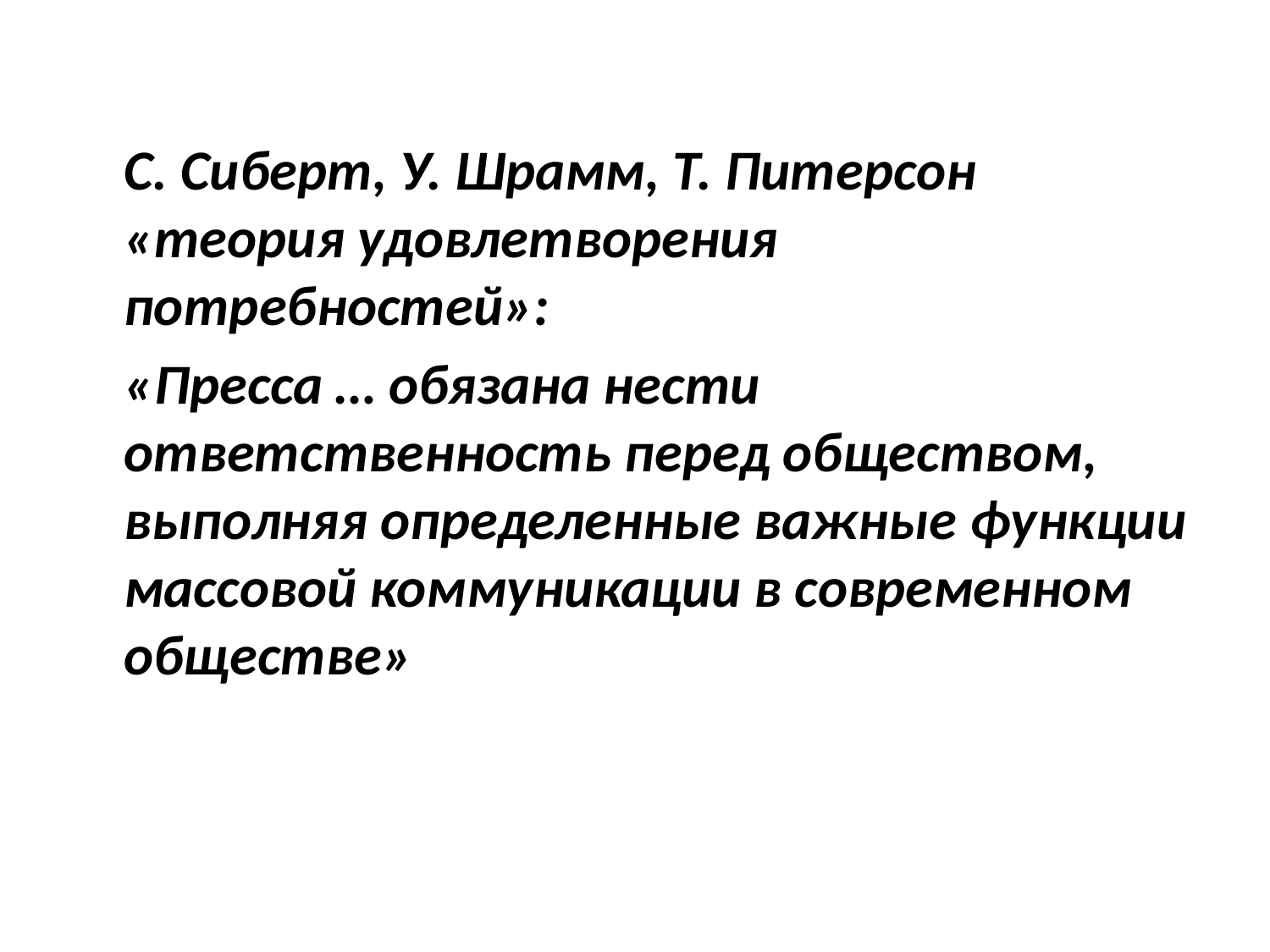

С. Сиберт, У. Шрамм, Т. Питерсон «теория удовлетворения потребностей»:
	«Пресса … обязана нести ответственность перед обществом, выполняя определенные важные функции массовой коммуникации в современном обществе»